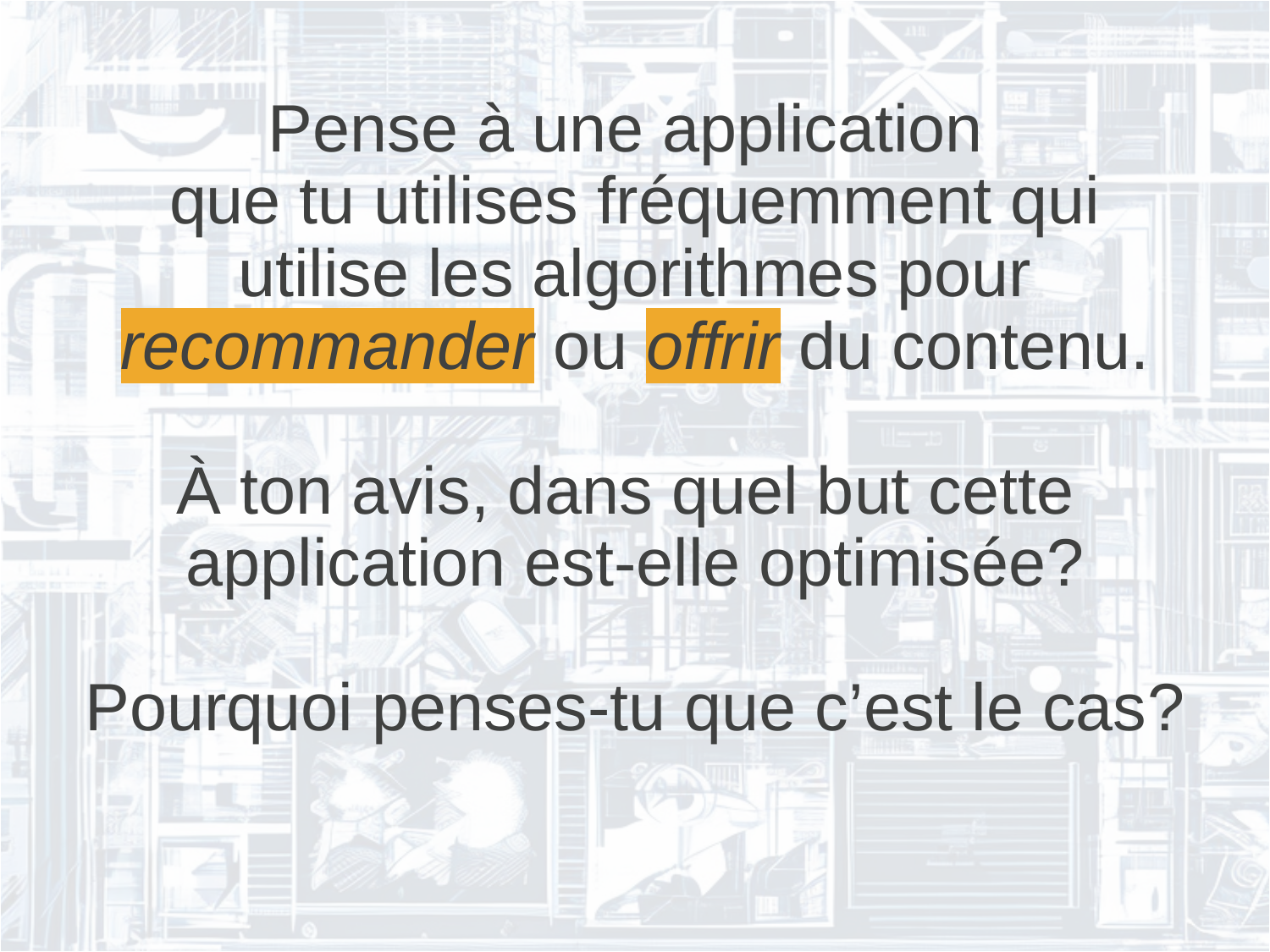

Pense à une application
que tu utilises fréquemment qui utilise les algorithmes pour recommander ou offrir du contenu.
À ton avis, dans quel but cette
application est-elle optimisée?
Pourquoi penses-tu que c’est le cas?